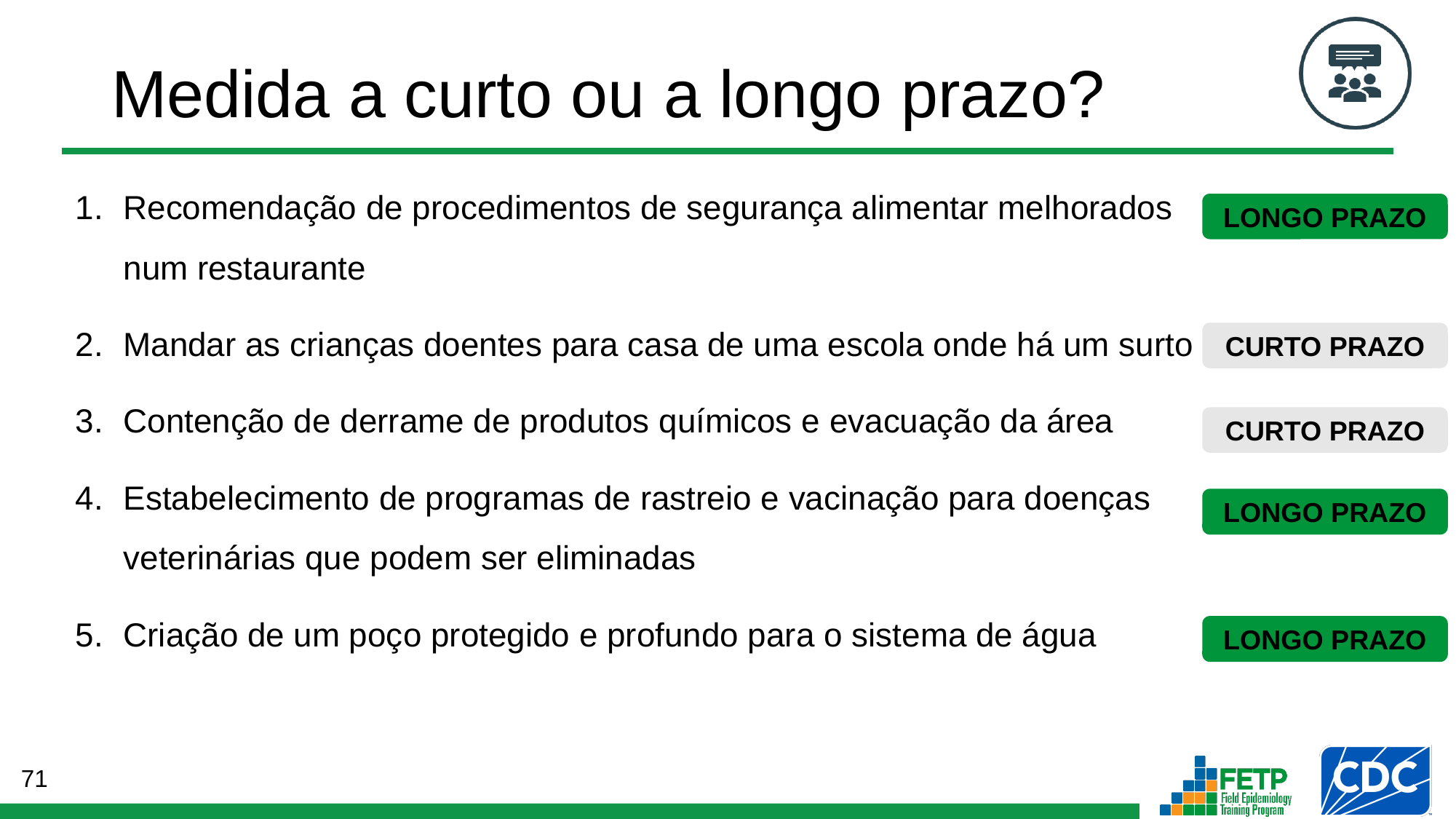

# Medida a curto ou a longo prazo?
Recomendação de procedimentos de segurança alimentar melhorados num restaurante
Mandar as crianças doentes para casa de uma escola onde há um surto
Contenção de derrame de produtos químicos e evacuação da área
Estabelecimento de programas de rastreio e vacinação para doenças veterinárias que podem ser eliminadas
Criação de um poço protegido e profundo para o sistema de água

LONGO PRAZO
CURTO PRAZO
CURTO PRAZO
LONGO PRAZO
LONGO PRAZO